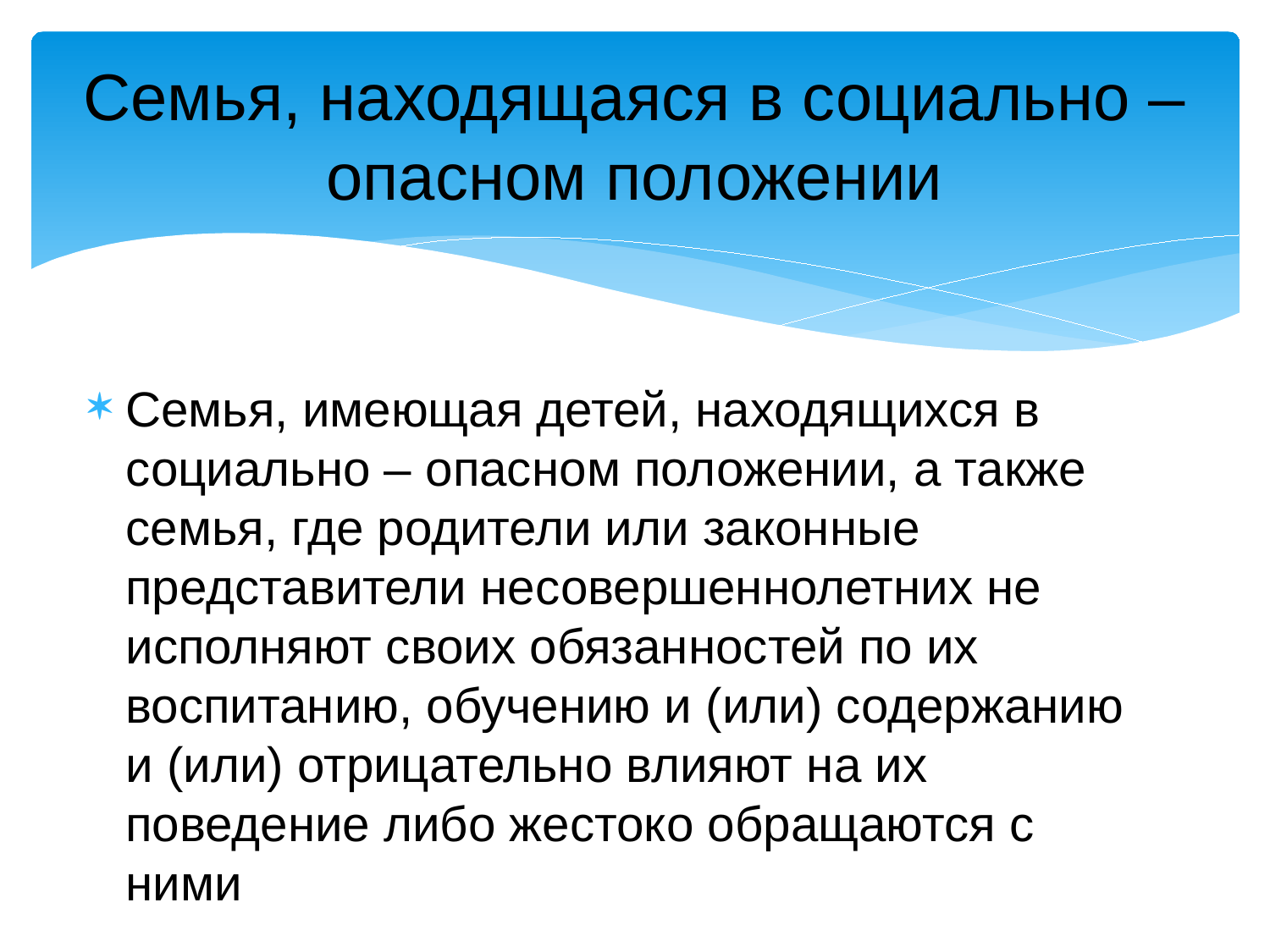

# Семья, находящаяся в социально – опасном положении
Семья, имеющая детей, находящихся в социально – опасном положении, а также семья, где родители или законные представители несовершеннолетних не исполняют своих обязанностей по их воспитанию, обучению и (или) содержанию и (или) отрицательно влияют на их поведение либо жестоко обращаются с ними